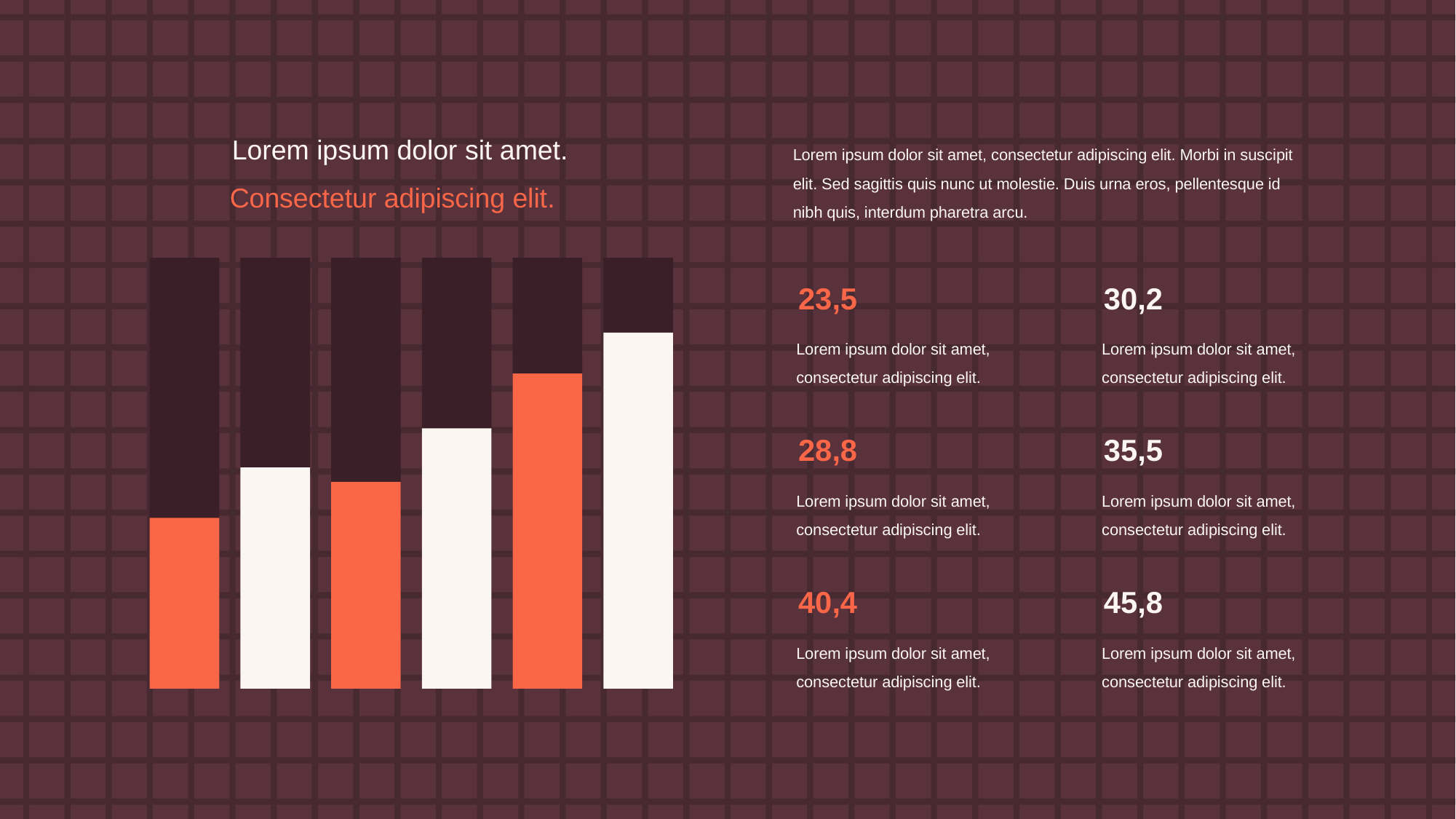

Lorem ipsum dolor sit amet.
Lorem ipsum dolor sit amet, consectetur adipiscing elit. Morbi in suscipit elit. Sed sagittis quis nunc ut molestie. Duis urna eros, pellentesque id nibh quis, interdum pharetra arcu.
Consectetur adipiscing elit.

23,5
30,2
Lorem ipsum dolor sit amet, consectetur adipiscing elit.
Lorem ipsum dolor sit amet, consectetur adipiscing elit.

28,8
35,5

Lorem ipsum dolor sit amet, consectetur adipiscing elit.
Lorem ipsum dolor sit amet, consectetur adipiscing elit.

40,4
45,8
Lorem ipsum dolor sit amet, consectetur adipiscing elit.
Lorem ipsum dolor sit amet, consectetur adipiscing elit.